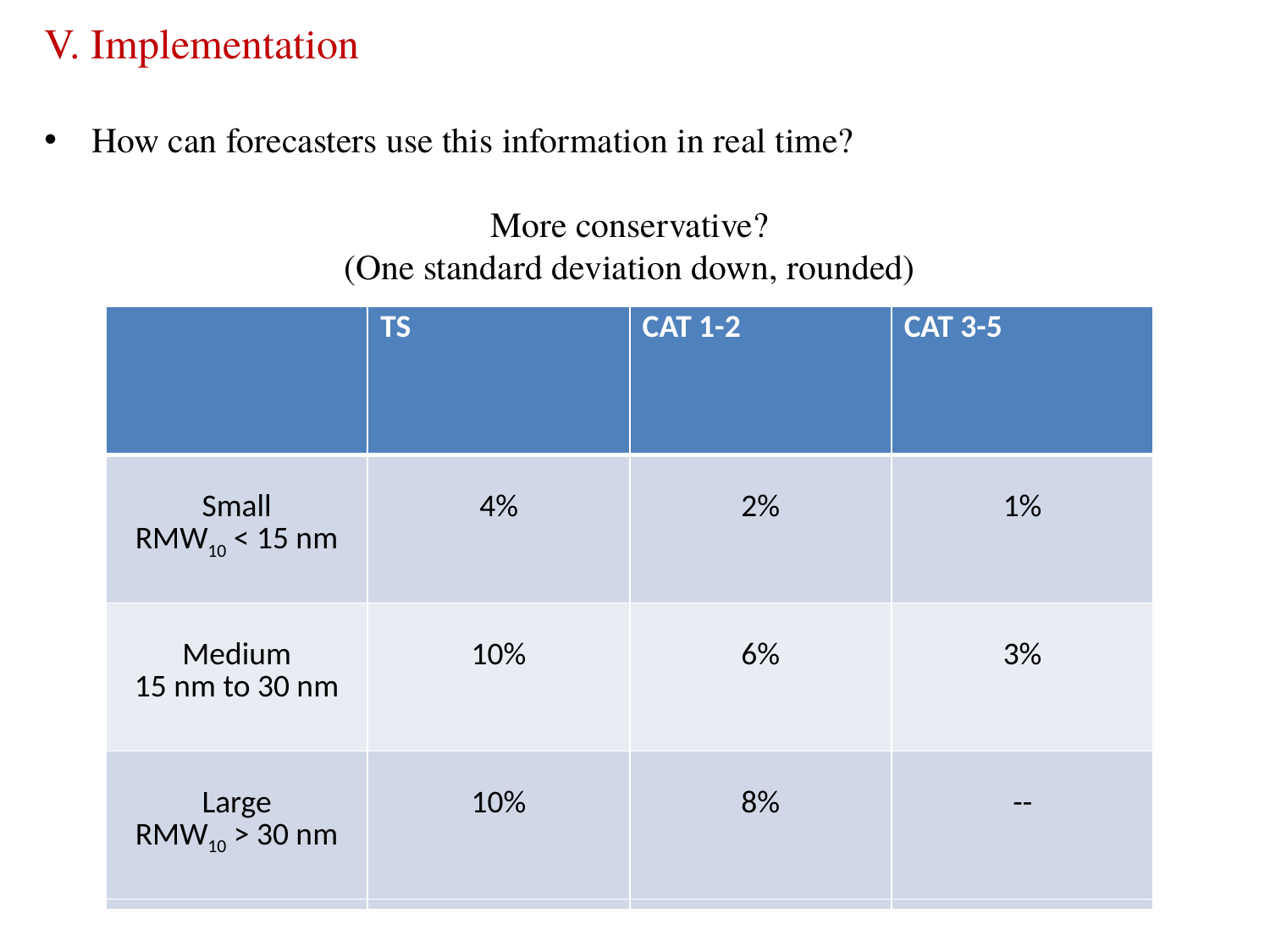

V. Implementation
How can forecasters use this information in real time?

More conservative?
(One standard deviation down, rounded)
|  | TS | CAT 1-2 | CAT 3-5 |
| --- | --- | --- | --- |
| Small RMW10 < 15 nm | 4% | 2% | 1% |
| Medium 15 nm to 30 nm | 10% | 6% | 3% |
| Large RMW10 > 30 nm | 10% | 8% | -- |
|  | TS | CAT 1-2 | CAT 3-5 |
| --- | --- | --- | --- |
| Small RMW10 < 30 km | 4% | 3% | 1% |
| Medium 30 km to 60 km | 11% | 8% | 4% |
| Large RMW10 > 60 km | 11% | 8% | -- |